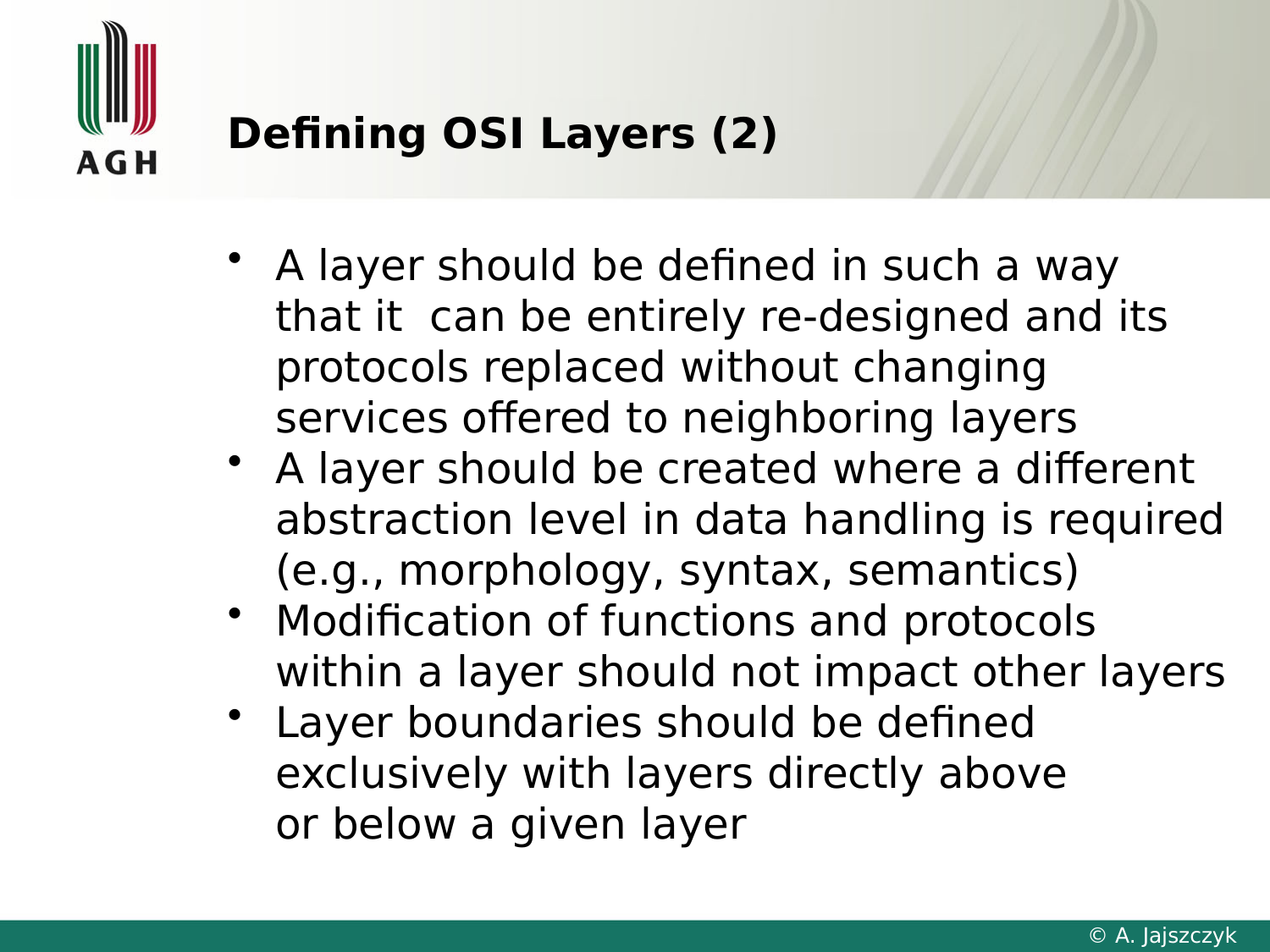

# Defining OSI Layers (2)
A layer should be defined in such a way
that it  can be entirely re-designed and its protocols replaced without changing services offered to neighboring layers
A layer should be created where a different abstraction level in data handling is required (e.g., morphology, syntax, semantics)
Modification of functions and protocols within a layer should not impact other layers
Layer boundaries should be defined exclusively with layers directly above
or below a given layer